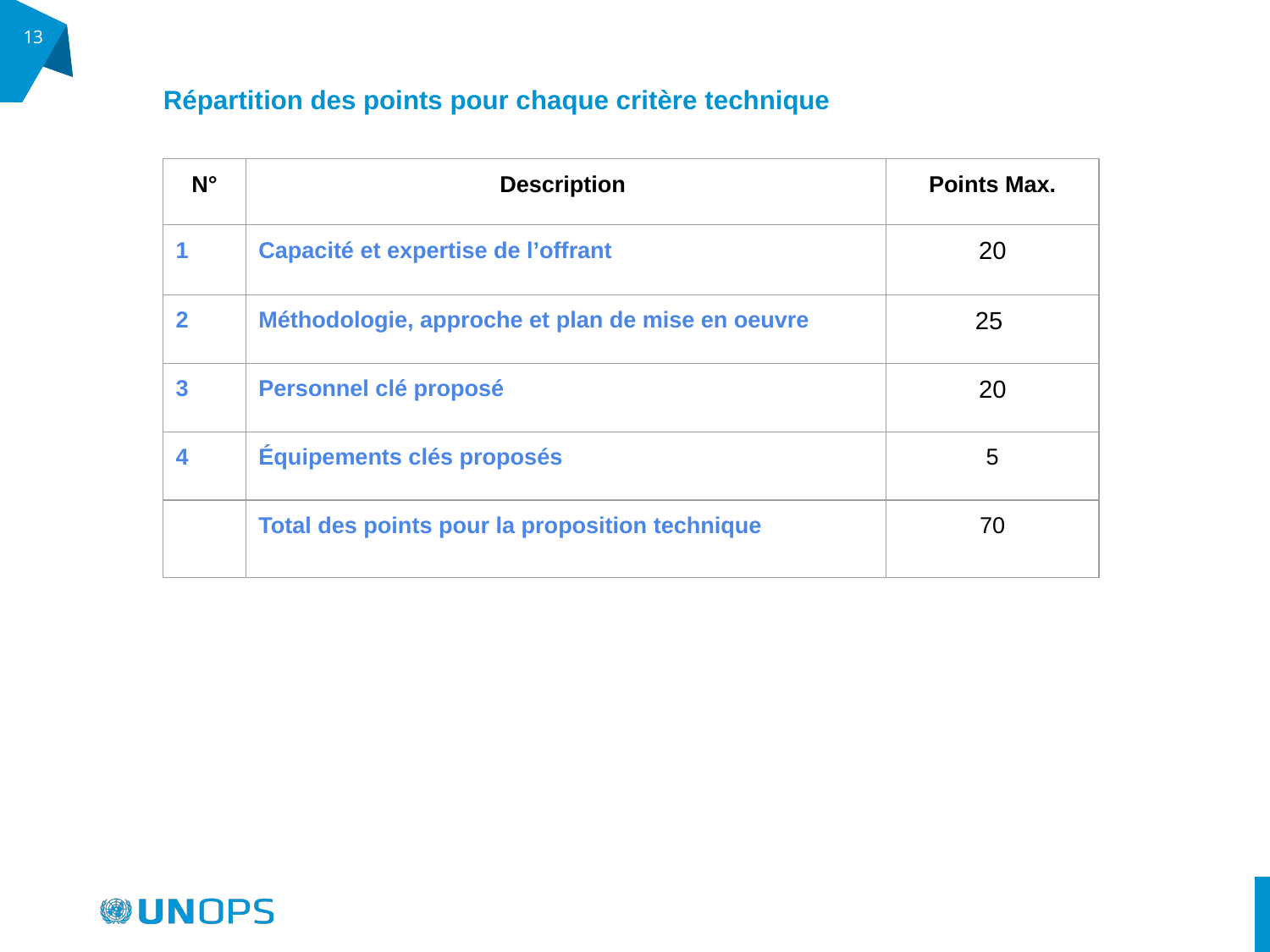

13
# Répartition des points pour chaque critère technique
| N° | Description | Points Max. |
| --- | --- | --- |
| 1 | Capacité et expertise de l’offrant | 20 |
| 2 | Méthodologie, approche et plan de mise en oeuvre | 25 |
| 3 | Personnel clé proposé | 20 |
| 4 | Équipements clés proposés | 5 |
|  | Total des points pour la proposition technique | 70 |